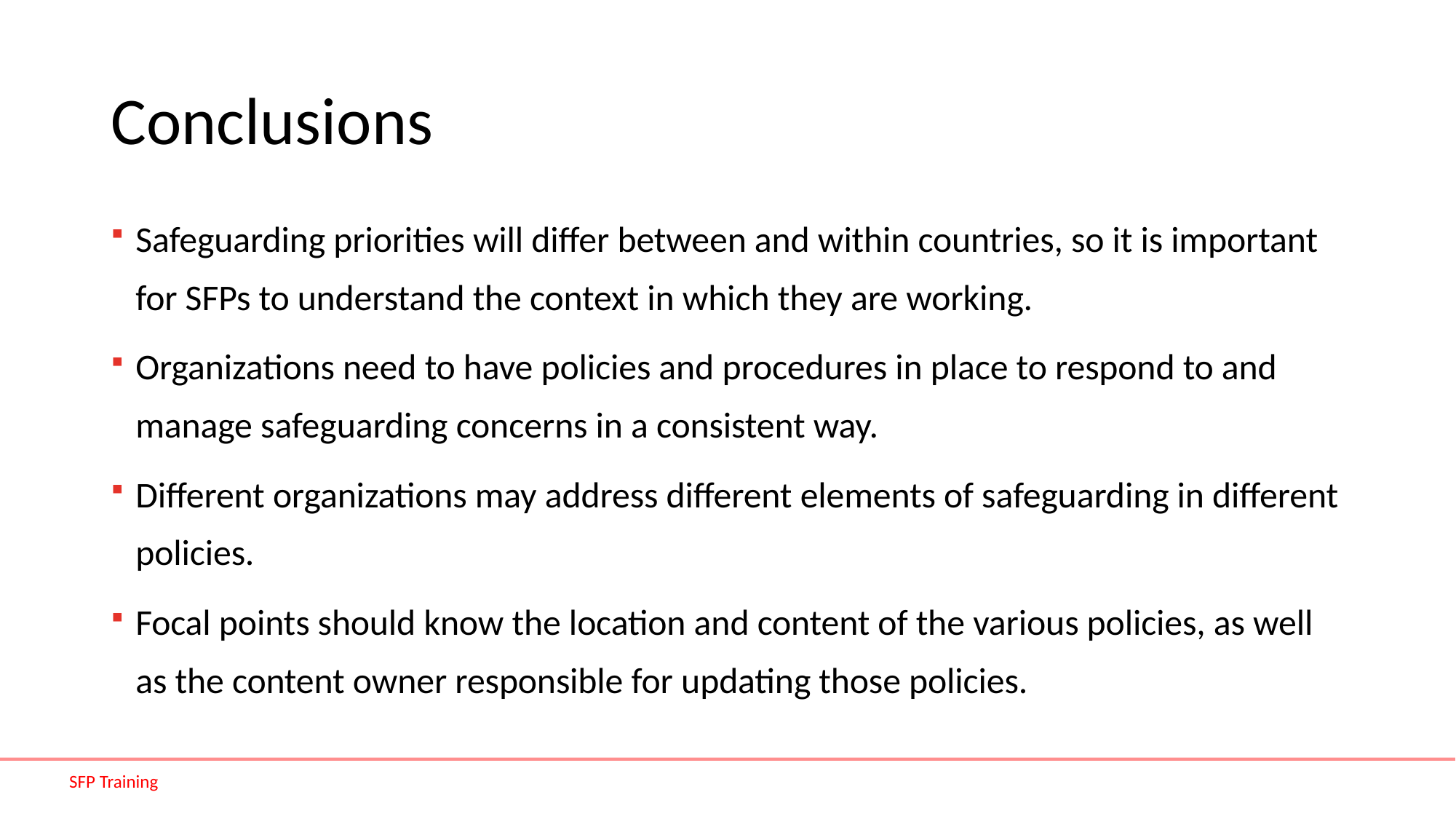

# Conclusions
Safeguarding priorities will differ between and within countries, so it is important for SFPs to understand the context in which they are working.
Organizations need to have policies and procedures in place to respond to and manage safeguarding concerns in a consistent way.
Different organizations may address different elements of safeguarding in different policies.
Focal points should know the location and content of the various policies, as well as the content owner responsible for updating those policies.

SFP Training